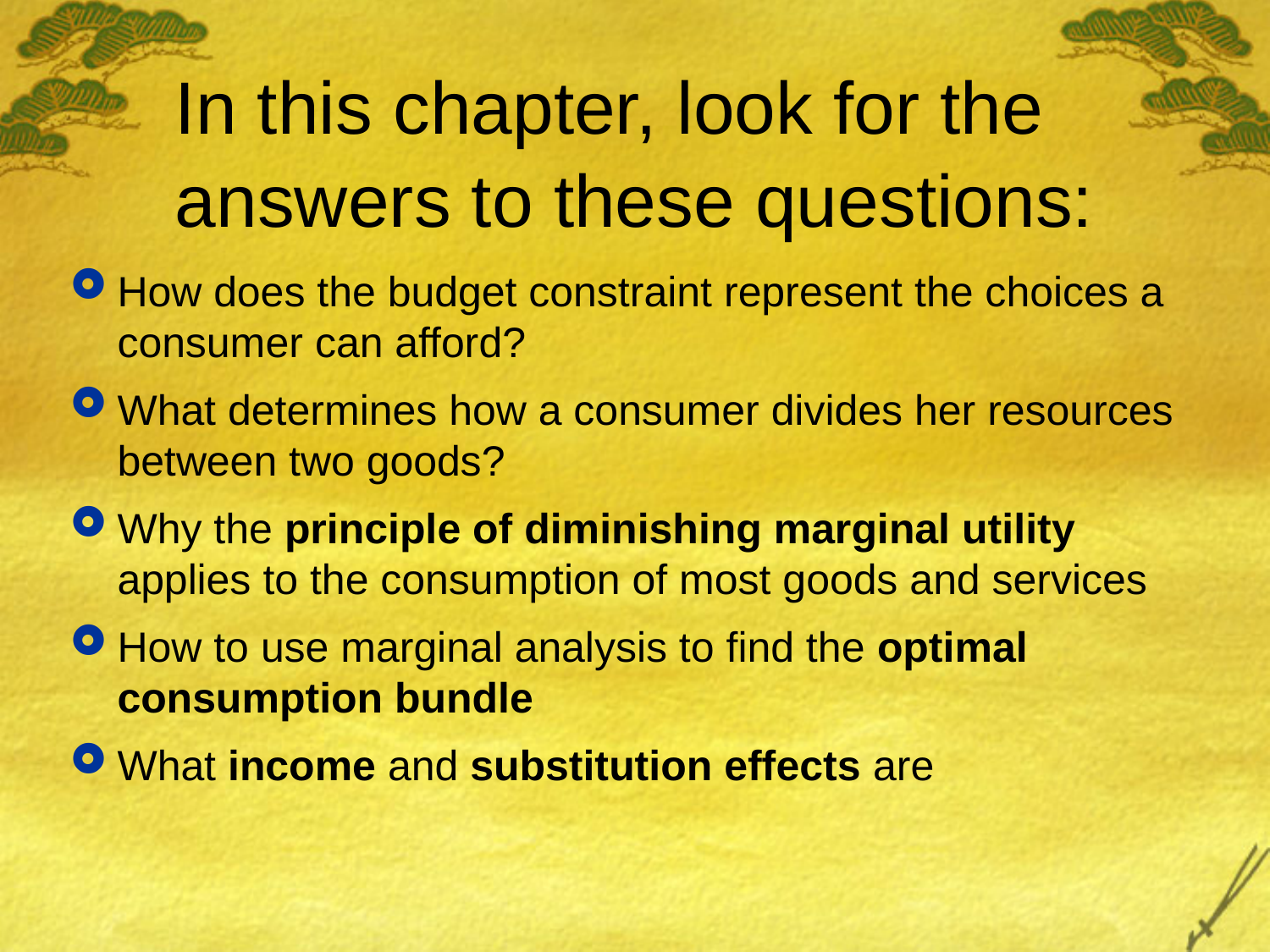

# In this chapter, look for the answers to these questions:
How does the budget constraint represent the choices a consumer can afford?
What determines how a consumer divides her resources between two goods?
Why the principle of diminishing marginal utility applies to the consumption of most goods and services
How to use marginal analysis to find the optimal consumption bundle
What income and substitution effects are